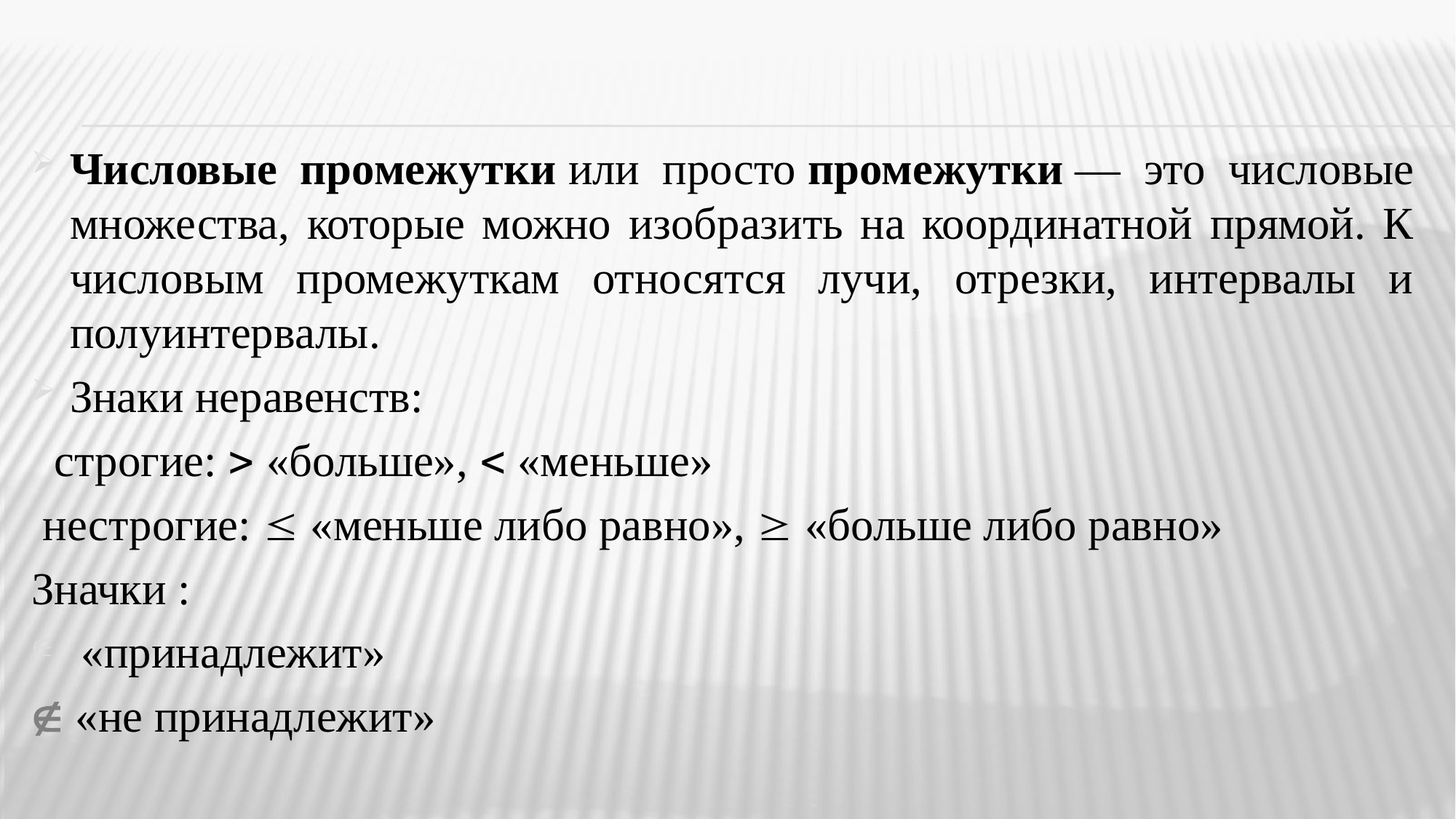

Числовые промежутки или просто промежутки — это числовые множества, которые можно изобразить на координатной прямой. К числовым промежуткам относятся лучи, отрезки, интервалы и полуинтервалы.
Знаки неравенств:
  строгие: > «больше», < «меньше»
 нестрогие: ≤ «меньше либо равно», ≥ «больше либо равно»
Значки :
 «принадлежит»
∉ «не принадлежит»